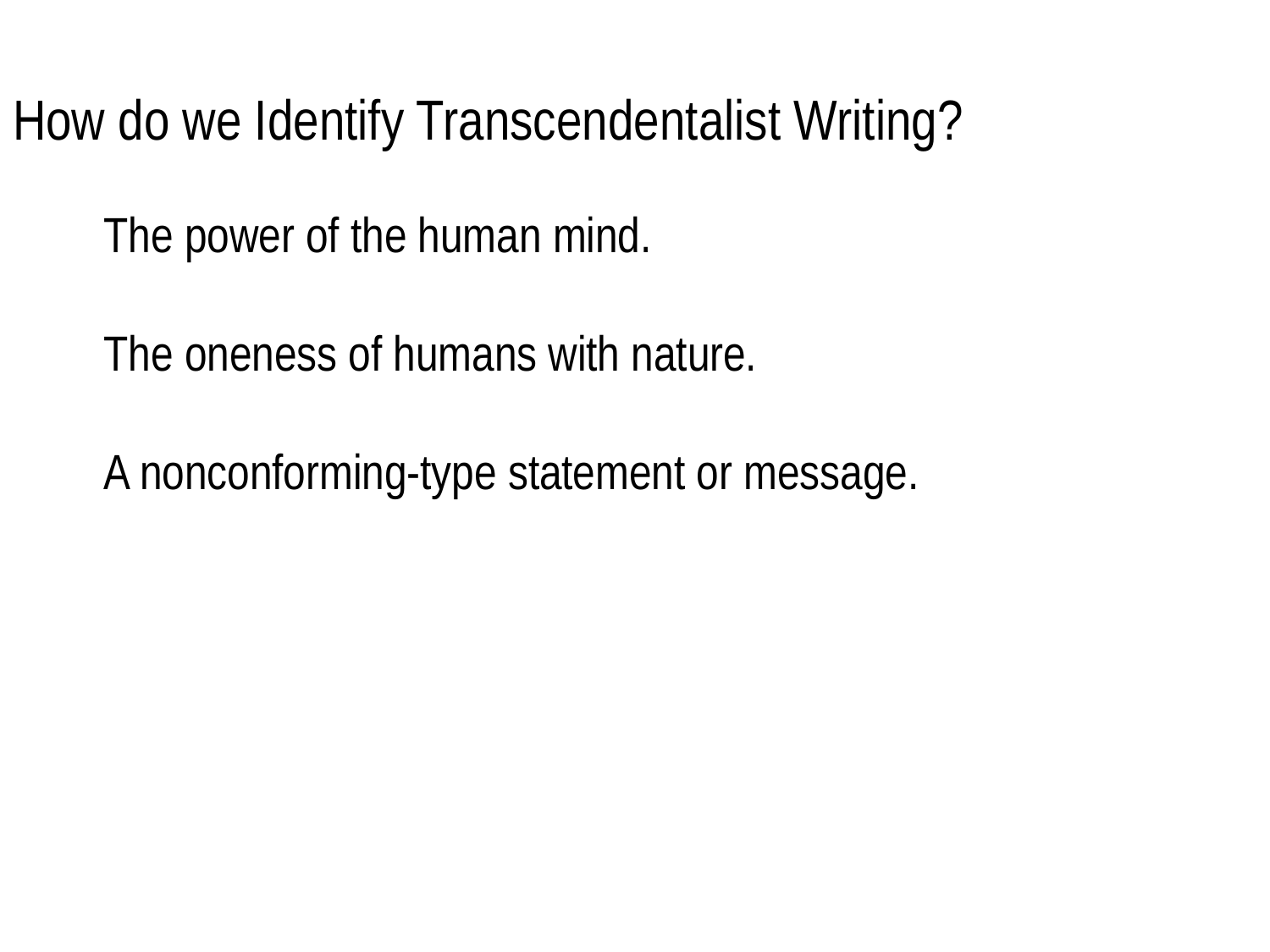

# How do we Identify Transcendentalist Writing?
The power of the human mind.

The oneness of humans with nature.

A nonconforming-type statement or message.